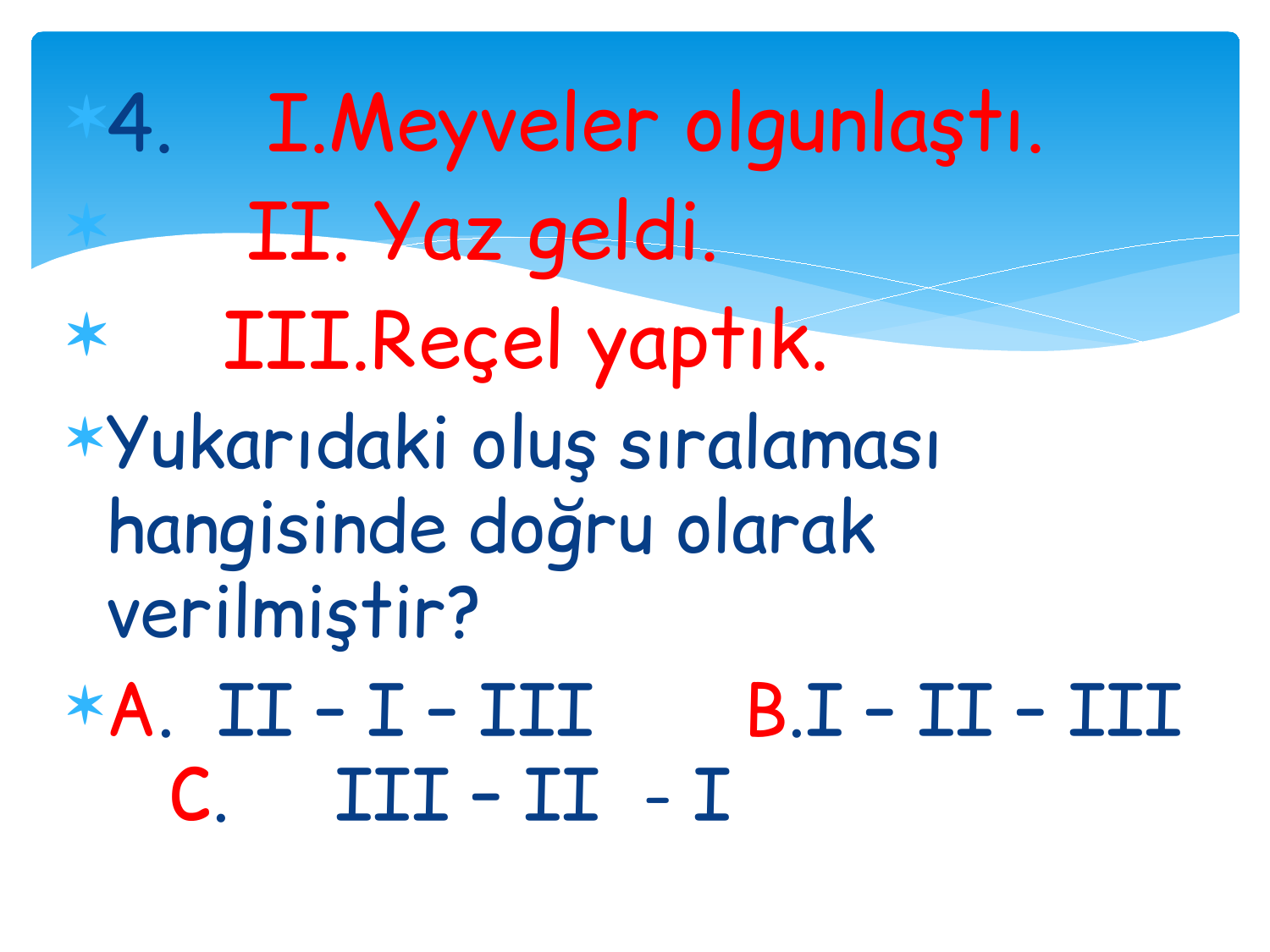

4.    I.Meyveler olgunlaştı.
      II. Yaz geldi.
     III.Reçel yaptık.
Yukarıdaki oluş sıralaması hangisinde doğru olarak verilmiştir?
A.  II – I – III       B.I – II – III     C.     III – II  - I